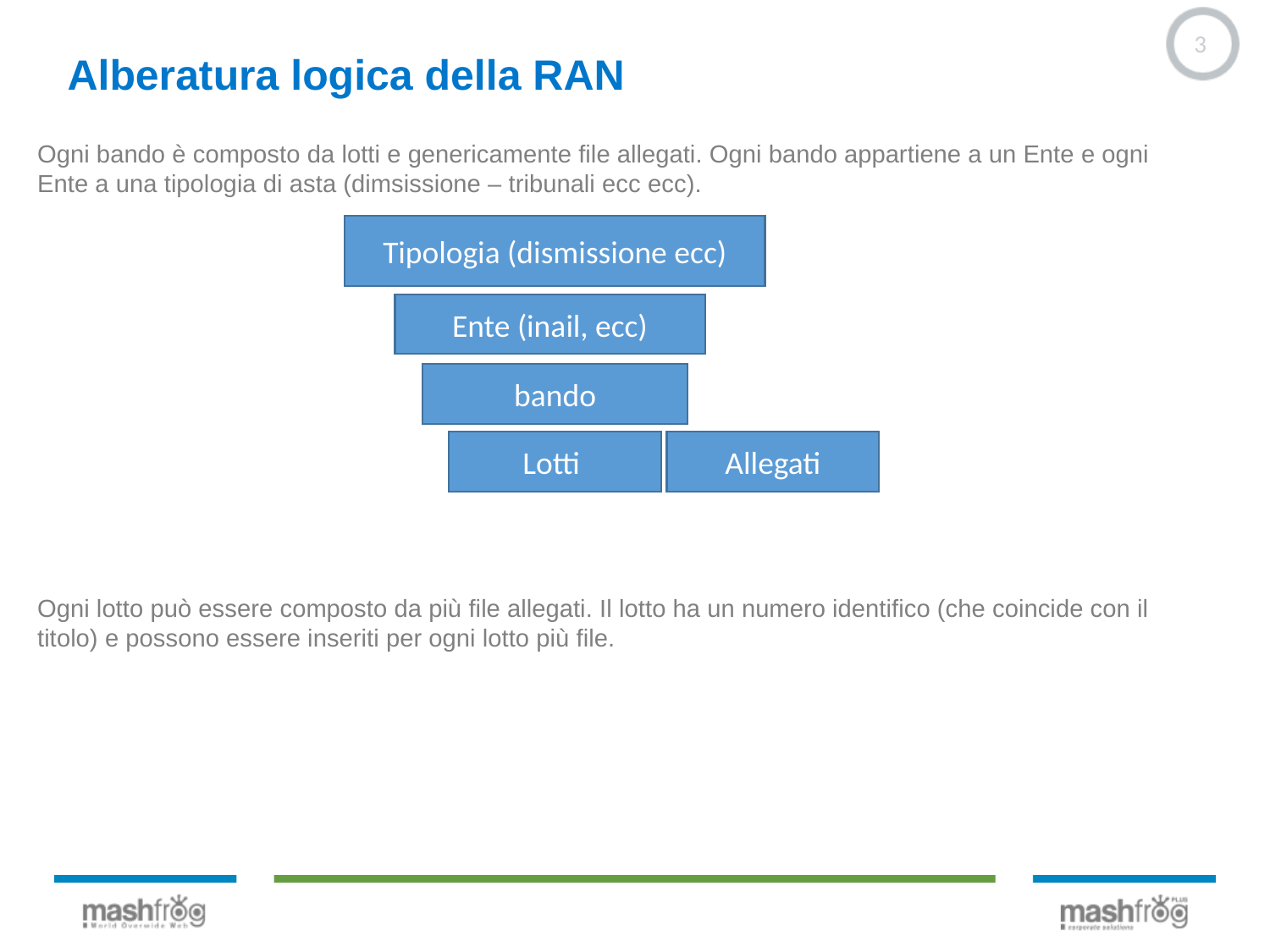

3
Alberatura logica della RAN
Ogni bando è composto da lotti e genericamente file allegati. Ogni bando appartiene a un Ente e ogni Ente a una tipologia di asta (dimsissione – tribunali ecc ecc).

Ogni lotto può essere composto da più file allegati. Il lotto ha un numero identifico (che coincide con il titolo) e possono essere inseriti per ogni lotto più file.

Tipologia (dismissione ecc)
Ente (inail, ecc)
bando
Lotti
Allegati